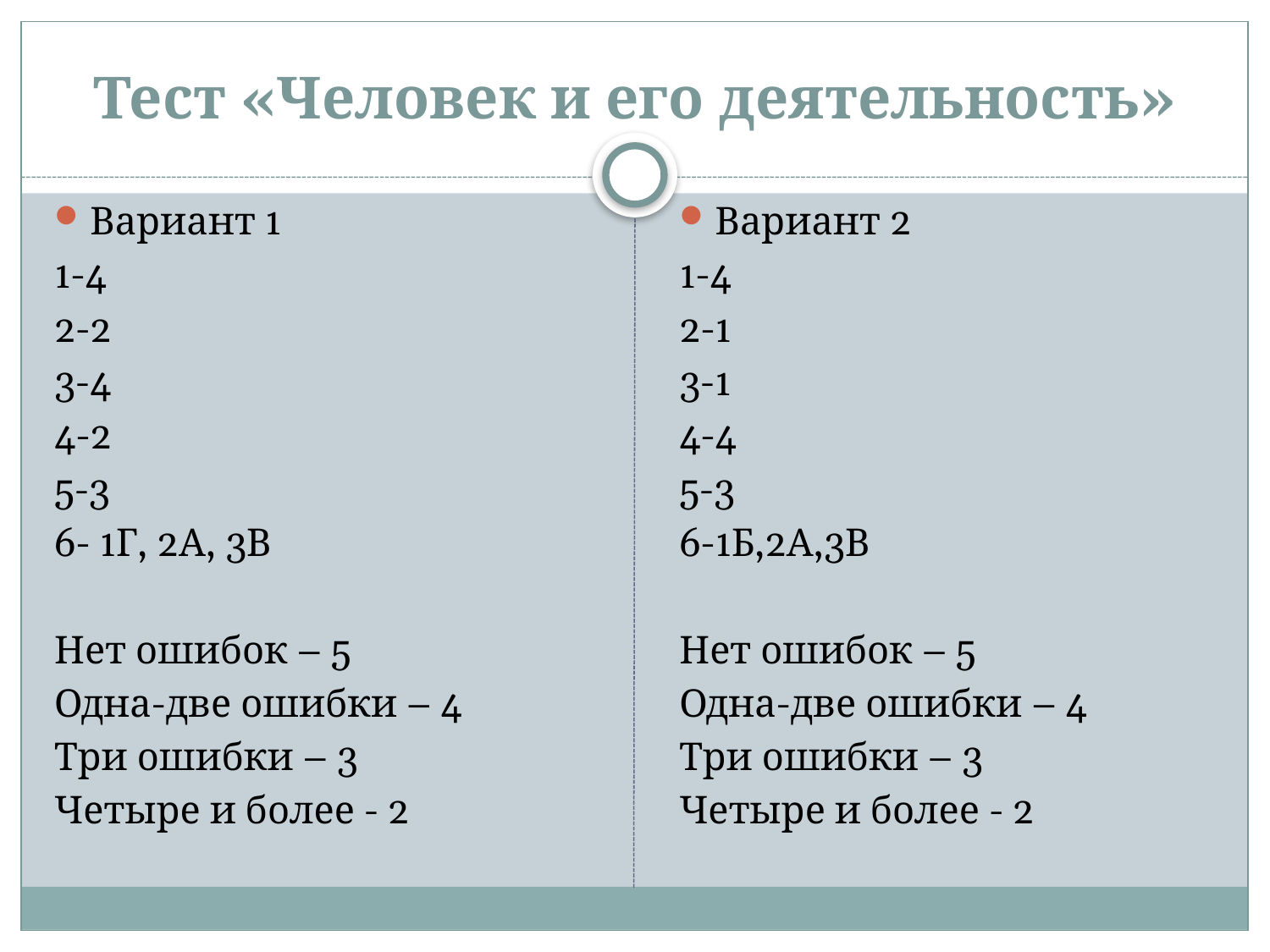

# Тест «Человек и его деятельность»
Вариант 1
1-4
2-2
3-4
4-2
5-3
6- 1Г, 2А, 3В

Нет ошибок – 5
Одна-две ошибки – 4
Три ошибки – 3
Четыре и более - 2
Вариант 2
1-4
2-1
3-1
4-4
5-3
6-1Б,2А,3В

Нет ошибок – 5
Одна-две ошибки – 4
Три ошибки – 3
Четыре и более - 2